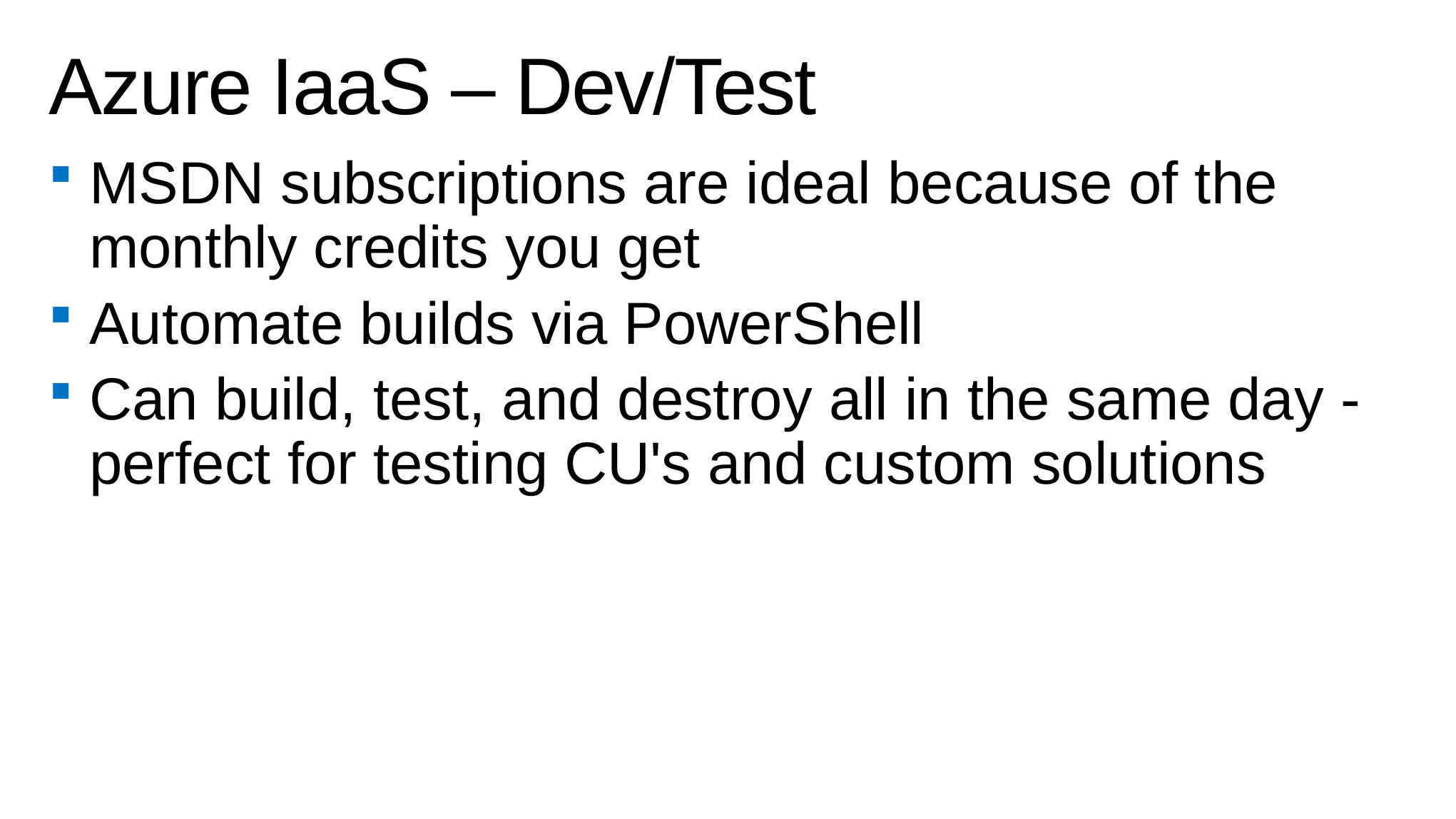

# Azure IaaS – Dev/Test
MSDN subscriptions are ideal because of the monthly credits you get
Automate builds via PowerShell
Can build, test, and destroy all in the same day - perfect for testing CU's and custom solutions